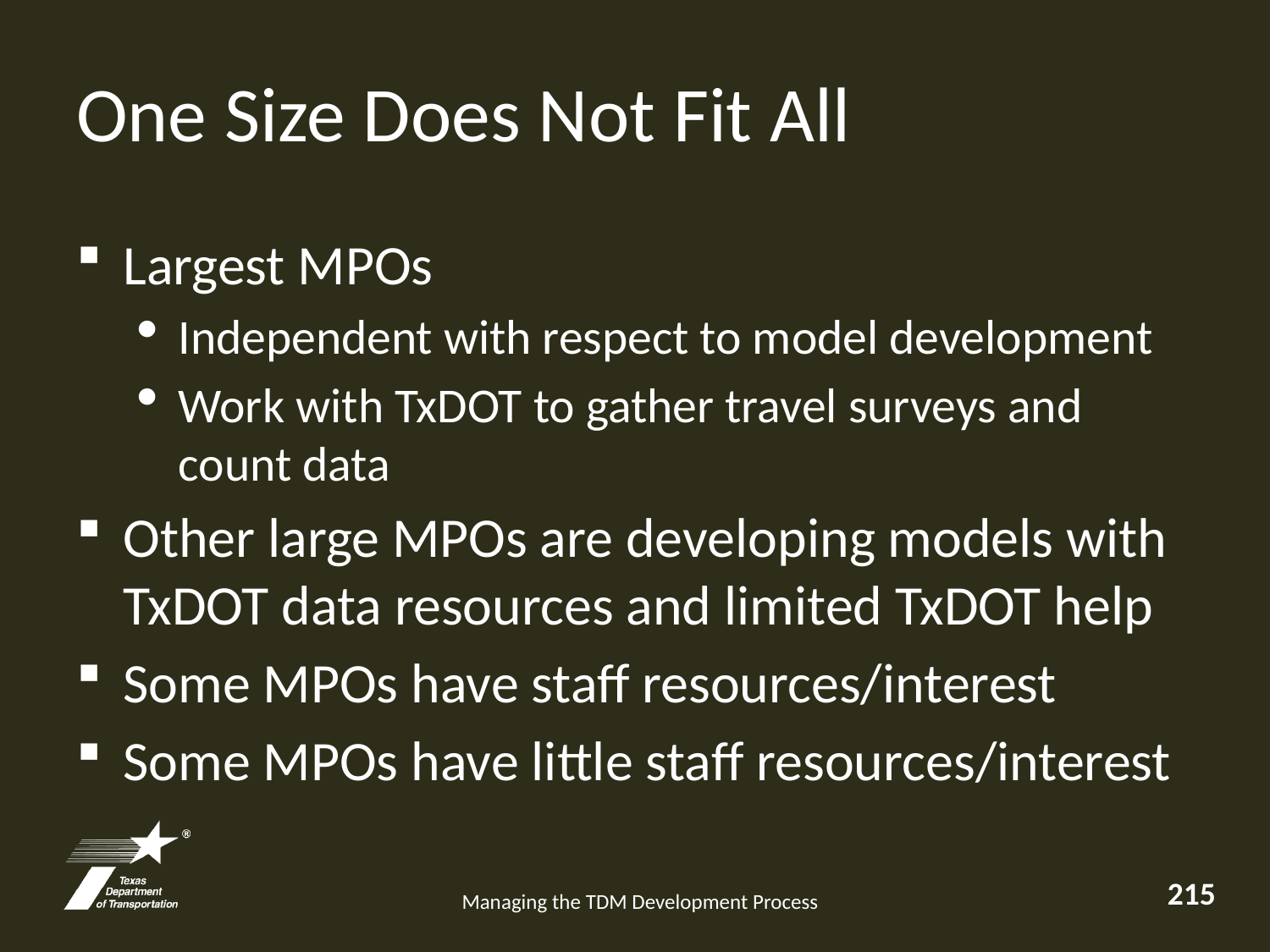

# One Size Does Not Fit All
Largest MPOs
Independent with respect to model development
Work with TxDOT to gather travel surveys and count data
Other large MPOs are developing models with TxDOT data resources and limited TxDOT help
Some MPOs have staff resources/interest
Some MPOs have little staff resources/interest